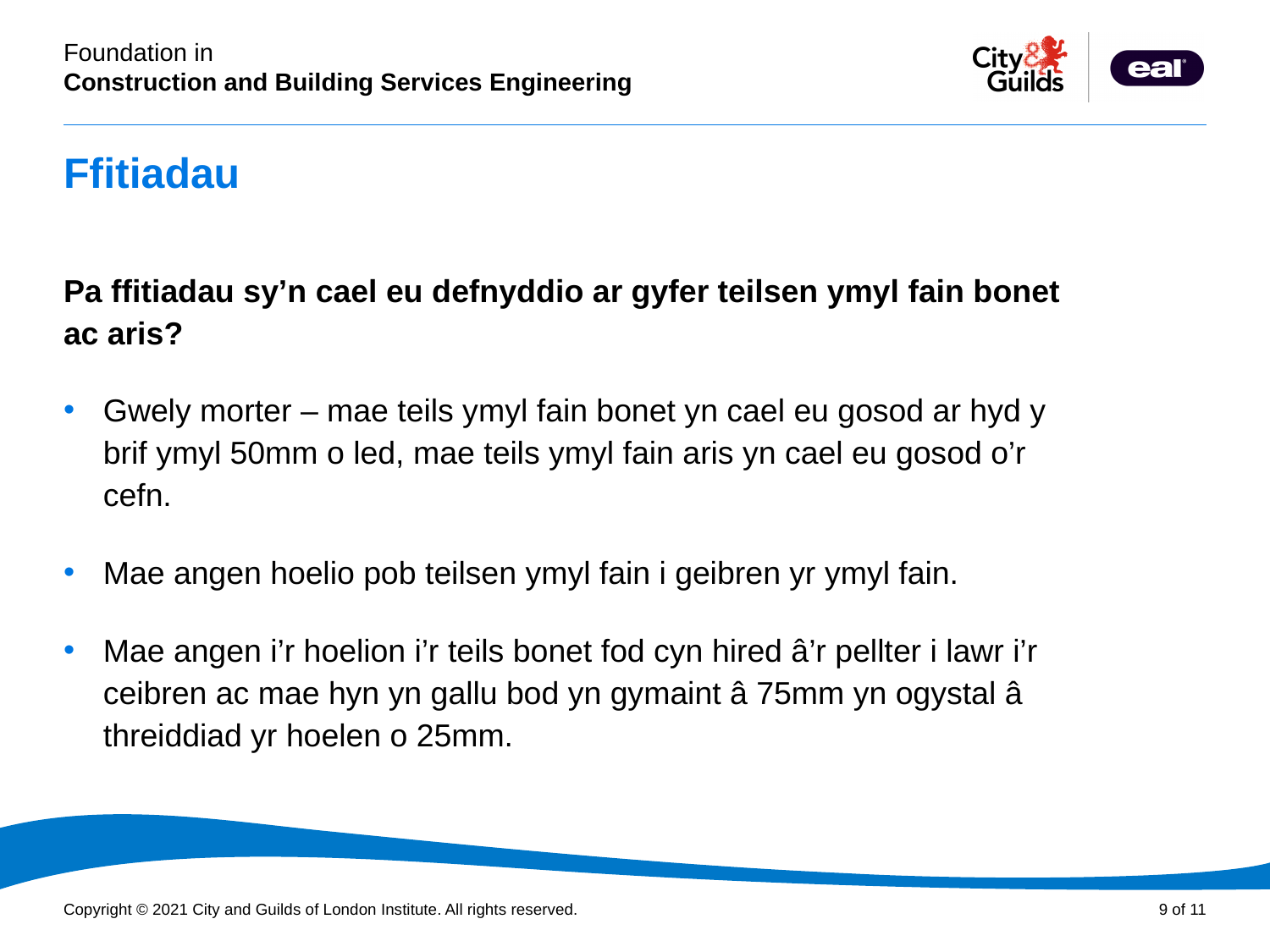

# Ffitiadau
Pa ffitiadau sy’n cael eu defnyddio ar gyfer teilsen ymyl fain bonet ac aris?
Gwely morter – mae teils ymyl fain bonet yn cael eu gosod ar hyd y brif ymyl 50mm o led, mae teils ymyl fain aris yn cael eu gosod o’r cefn.
Mae angen hoelio pob teilsen ymyl fain i geibren yr ymyl fain.
Mae angen i’r hoelion i’r teils bonet fod cyn hired â’r pellter i lawr i’r ceibren ac mae hyn yn gallu bod yn gymaint â 75mm yn ogystal â threiddiad yr hoelen o 25mm.